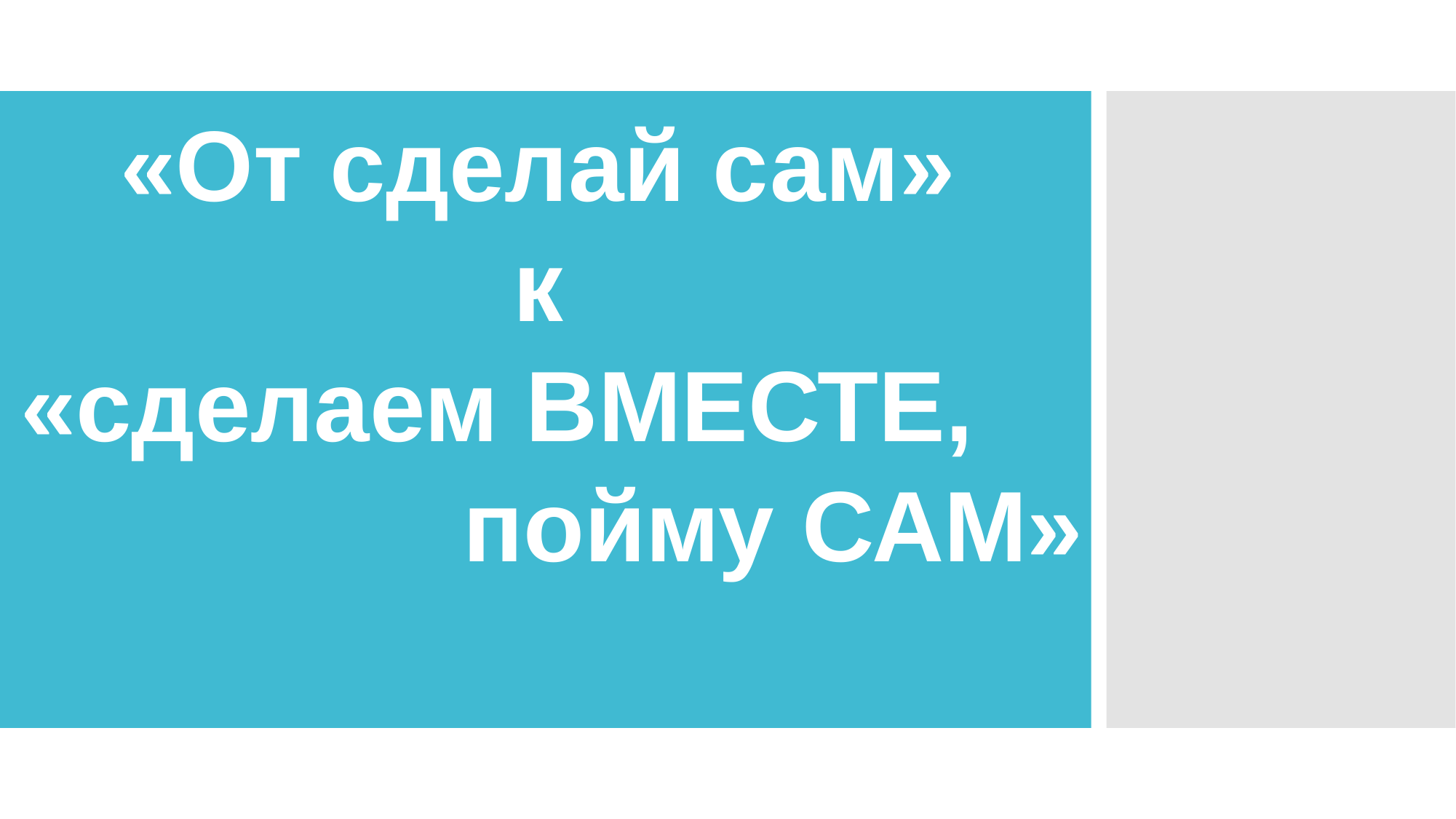

«От сделай сам»
к
«сделаем ВМЕСТЕ,
пойму САМ»